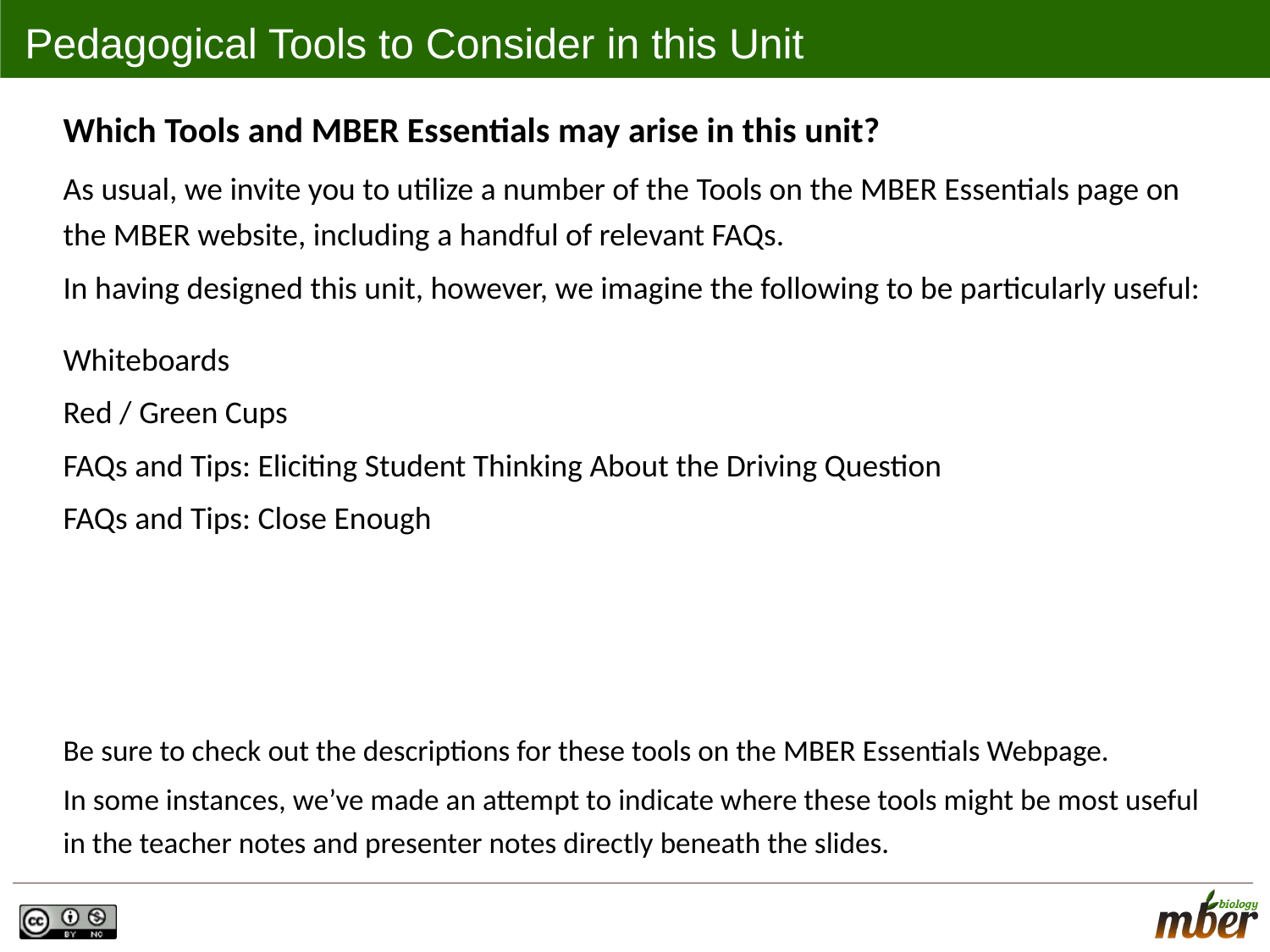

# Pedagogical Tools to Consider in this Unit
Which Tools and MBER Essentials may arise in this unit?
As usual, we invite you to utilize a number of the Tools on the MBER Essentials page on the MBER website, including a handful of relevant FAQs.
In having designed this unit, however, we imagine the following to be particularly useful:

Whiteboards
Red / Green Cups
FAQs and Tips: Eliciting Student Thinking About the Driving Question
FAQs and Tips: Close Enough

Be sure to check out the descriptions for these tools on the MBER Essentials Webpage.
In some instances, we’ve made an attempt to indicate where these tools might be most useful in the teacher notes and presenter notes directly beneath the slides.